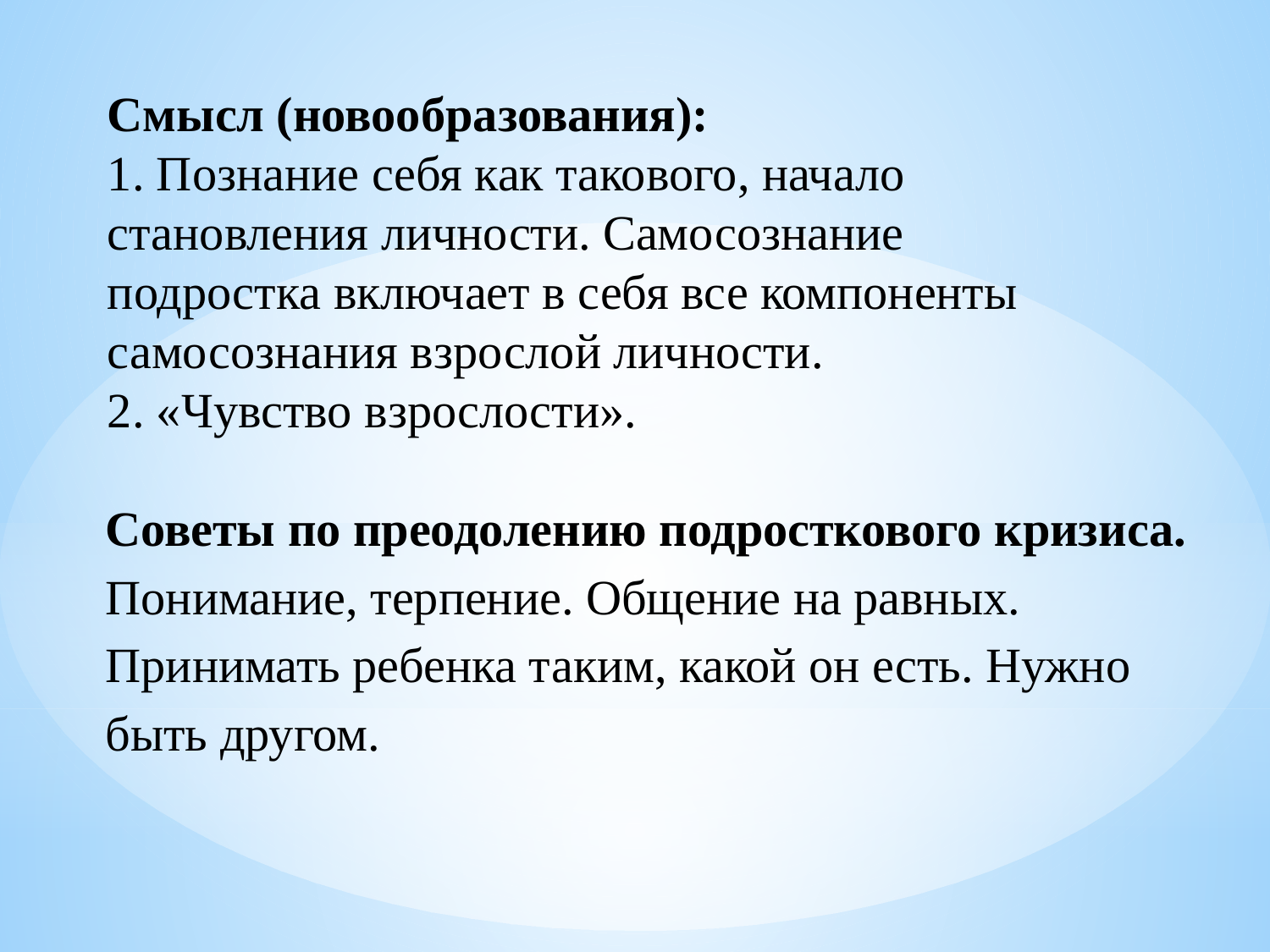

Смысл (новообразования):
1. Познание себя как такового, начало становления личности. Самосознание подростка включает в себя все компоненты самосознания взрослой личности.
2. «Чувство взрослости».
Советы по преодолению подросткового кризиса. Понимание, терпение. Общение на равных. Принимать ребенка таким, какой он есть. Нужно быть другом.